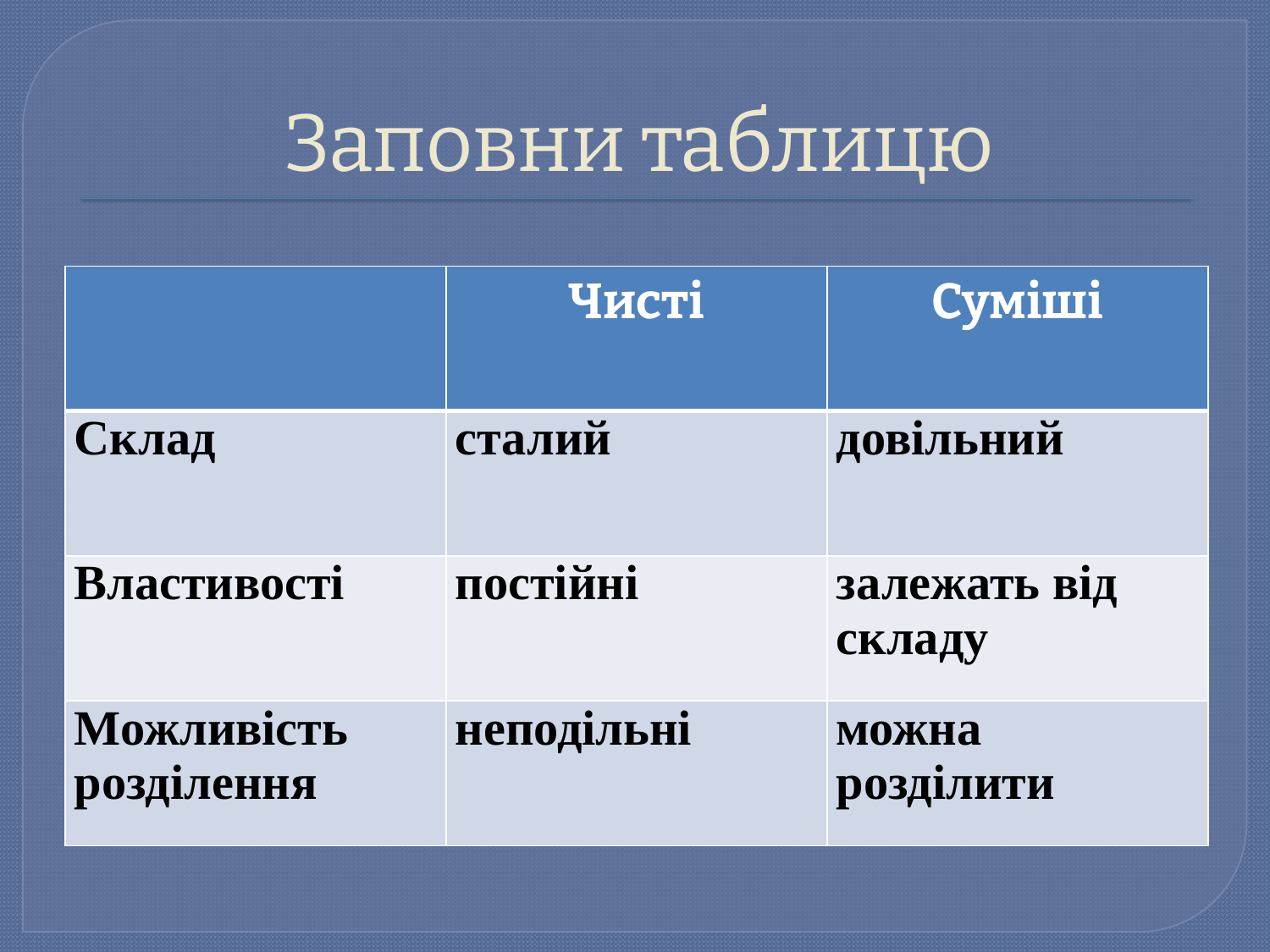

# Заповни таблицю
|  | Чисті | Суміші |
| --- | --- | --- |
| Склад | сталий | довільний |
| Властивості | постійні | залежать від складу |
| Можливість розділення | неподільні | можна розділити |